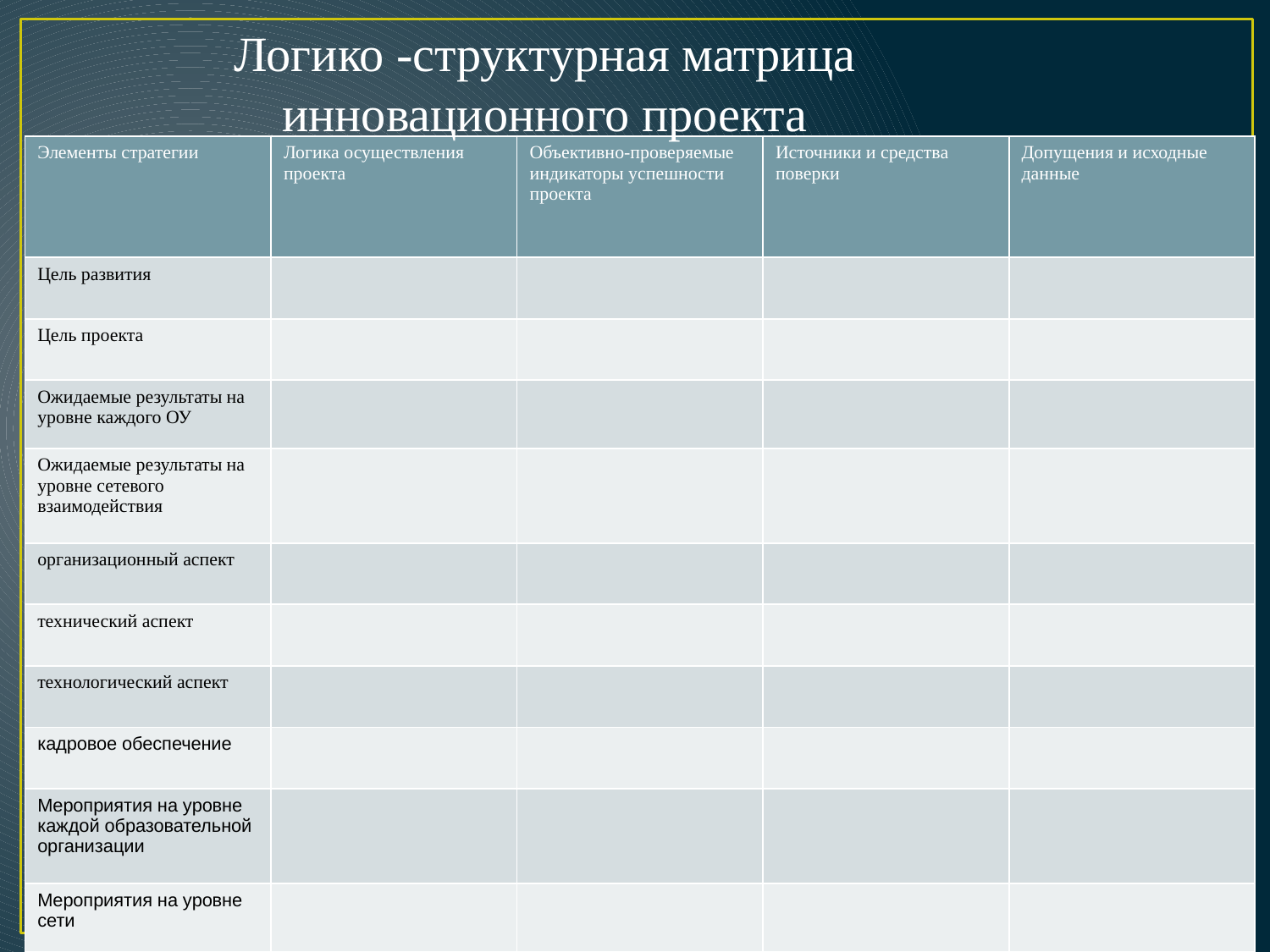

Логико -структурная матрица инновационного проекта
| Элементы стратегии | Логика осуществления проекта | Объективно-проверяемые индикаторы успешности проекта | Источники и средства поверки | Допущения и исходные данные |
| --- | --- | --- | --- | --- |
| Цель развития |  |  |  |  |
| Цель проекта |  |  |  |  |
| Ожидаемые результаты на уровне каждого ОУ |  |  |  |  |
| Ожидаемые результаты на уровне сетевого взаимодействия |  |  |  |  |
| организационный аспект |  |  |  |  |
| технический аспект |  |  |  |  |
| технологический аспект |  |  |  |  |
| кадровое обеспечение |  |  |  |  |
| Мероприятия на уровне каждой образовательной организации |  |  |  |  |
| Мероприятия на уровне сети |  |  |  |  |